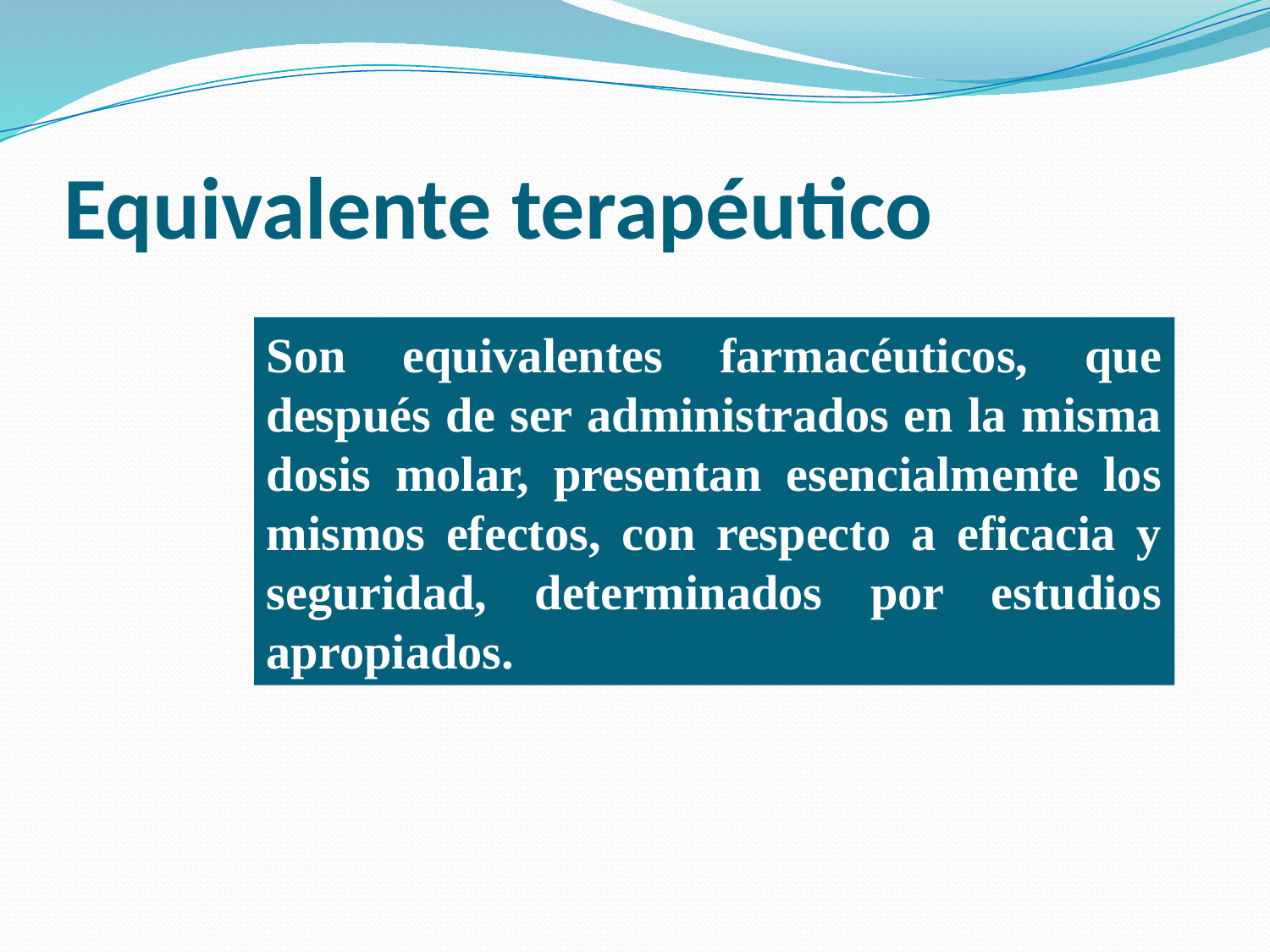

# Equivalente terapéutico
Son equivalentes farmacéuticos, que después de ser administrados en la misma dosis molar, presentan esencialmente los mismos efectos, con respecto a eficacia y seguridad, determinados por estudios apropiados.